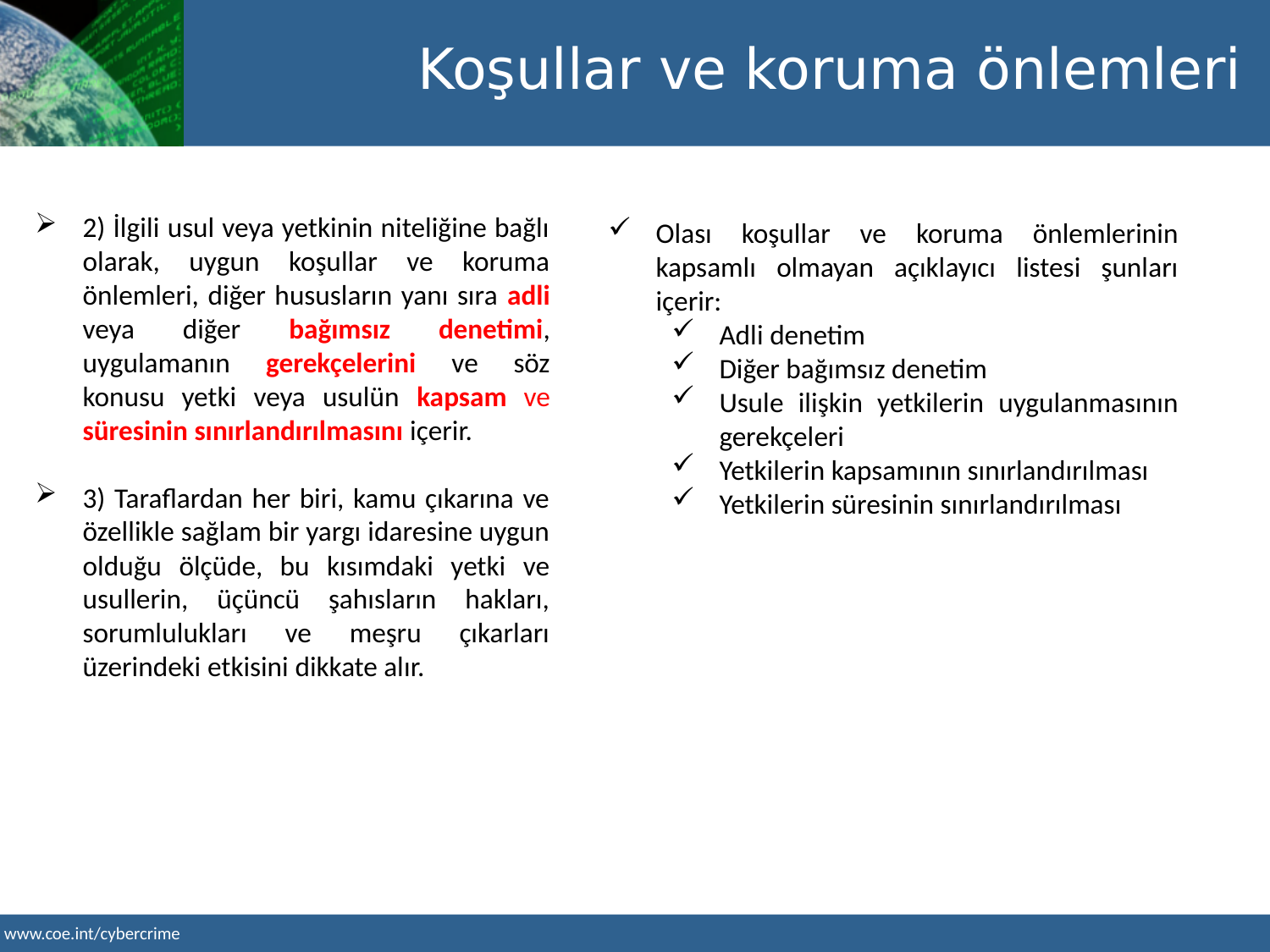

Koşullar ve koruma önlemleri
2) İlgili usul veya yetkinin niteliğine bağlı olarak, uygun koşullar ve koruma önlemleri, diğer hususların yanı sıra adli veya diğer bağımsız denetimi, uygulamanın gerekçelerini ve söz konusu yetki veya usulün kapsam ve süresinin sınırlandırılmasını içerir.

3) Taraflardan her biri, kamu çıkarına ve özellikle sağlam bir yargı idaresine uygun olduğu ölçüde, bu kısımdaki yetki ve usullerin, üçüncü şahısların hakları, sorumlulukları ve meşru çıkarları üzerindeki etkisini dikkate alır.
Olası koşullar ve koruma önlemlerinin kapsamlı olmayan açıklayıcı listesi şunları içerir:
Adli denetim
Diğer bağımsız denetim
Usule ilişkin yetkilerin uygulanmasının gerekçeleri
Yetkilerin kapsamının sınırlandırılması
Yetkilerin süresinin sınırlandırılması